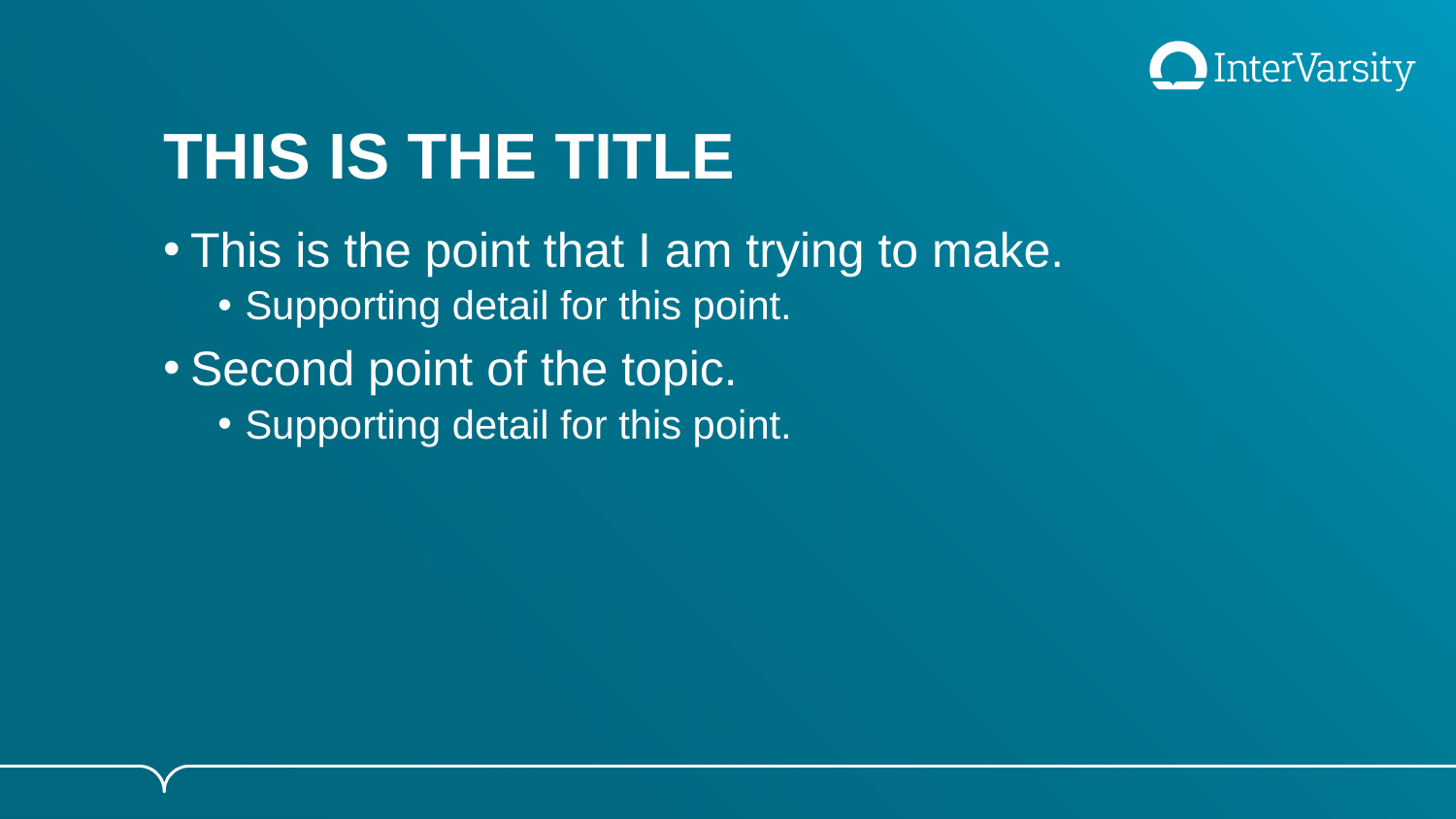

# THIS IS THE TITLE
This is the point that I am trying to make.
Supporting detail for this point.
Second point of the topic.
Supporting detail for this point.